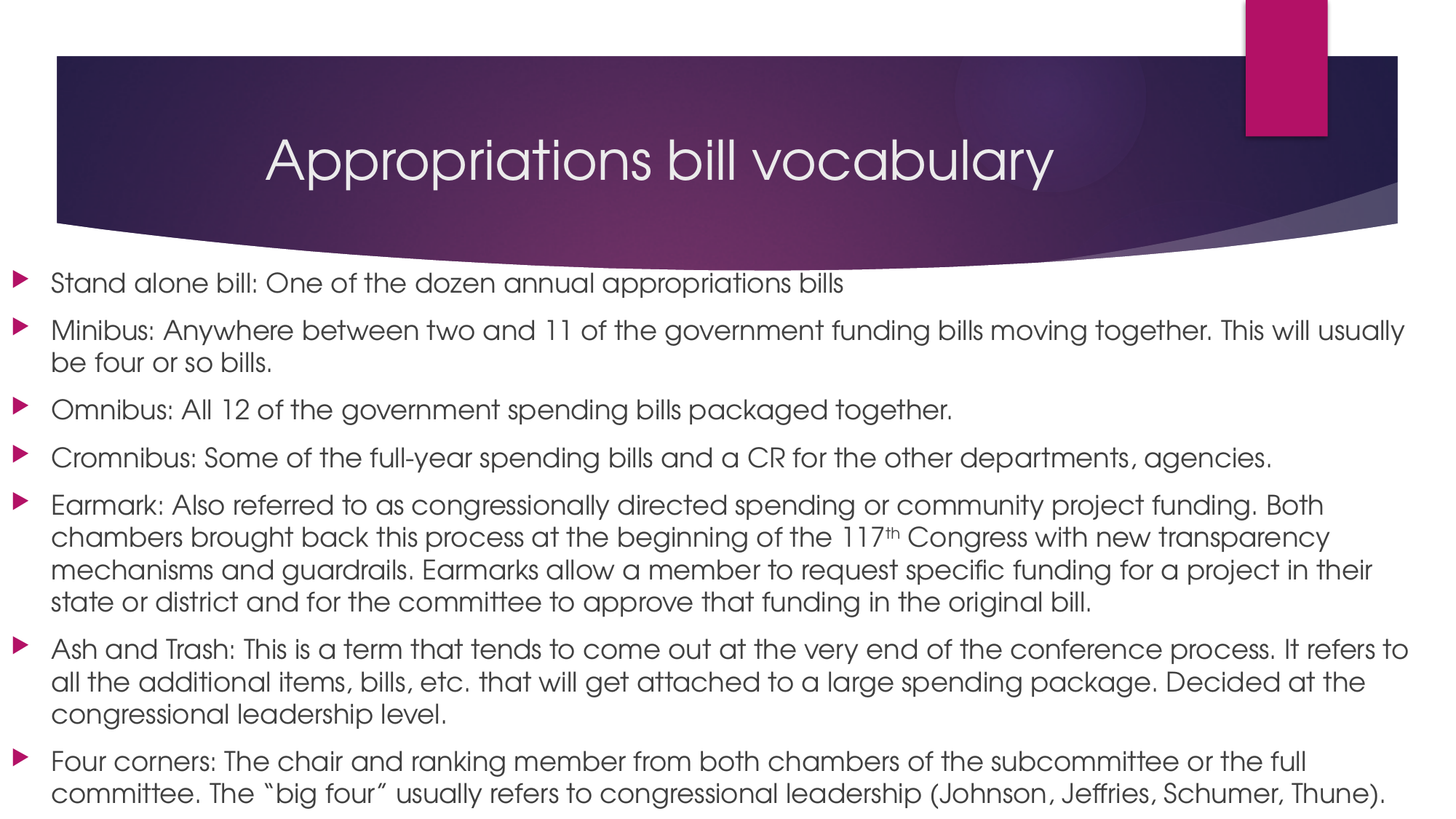

# Appropriations bill vocabulary
Stand alone bill: One of the dozen annual appropriations bills
Minibus: Anywhere between two and 11 of the government funding bills moving together. This will usually be four or so bills.
Omnibus: All 12 of the government spending bills packaged together.
Cromnibus: Some of the full-year spending bills and a CR for the other departments, agencies.
Earmark: Also referred to as congressionally directed spending or community project funding. Both chambers brought back this process at the beginning of the 117th Congress with new transparency mechanisms and guardrails. Earmarks allow a member to request specific funding for a project in their state or district and for the committee to approve that funding in the original bill.
Ash and Trash: This is a term that tends to come out at the very end of the conference process. It refers to all the additional items, bills, etc. that will get attached to a large spending package. Decided at the congressional leadership level.
Four corners: The chair and ranking member from both chambers of the subcommittee or the full committee. The “big four” usually refers to congressional leadership (Johnson, Jeffries, Schumer, Thune).